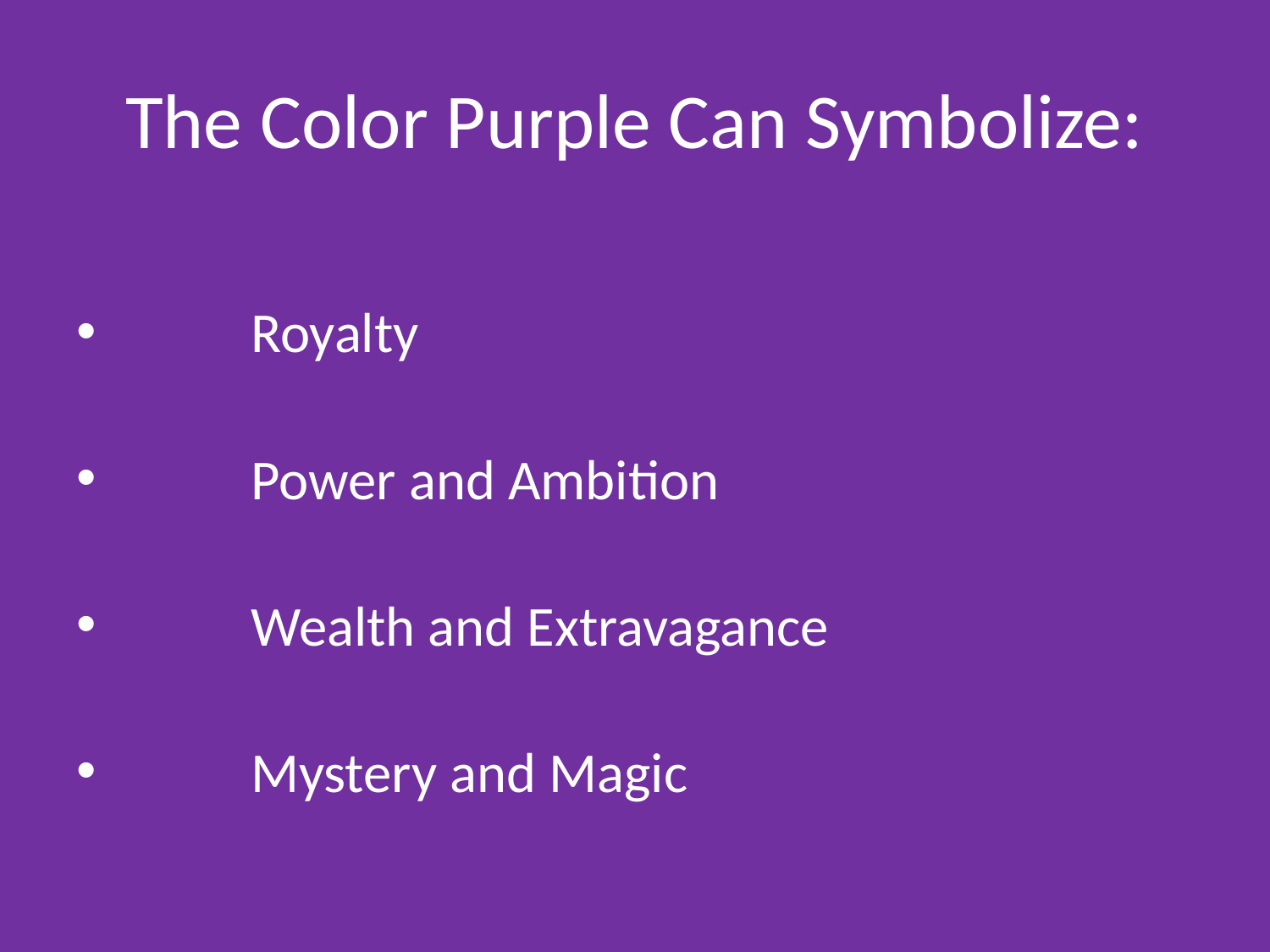

# The Color Purple Can Symbolize:
	Royalty
	Power and Ambition
	Wealth and Extravagance
	Mystery and Magic